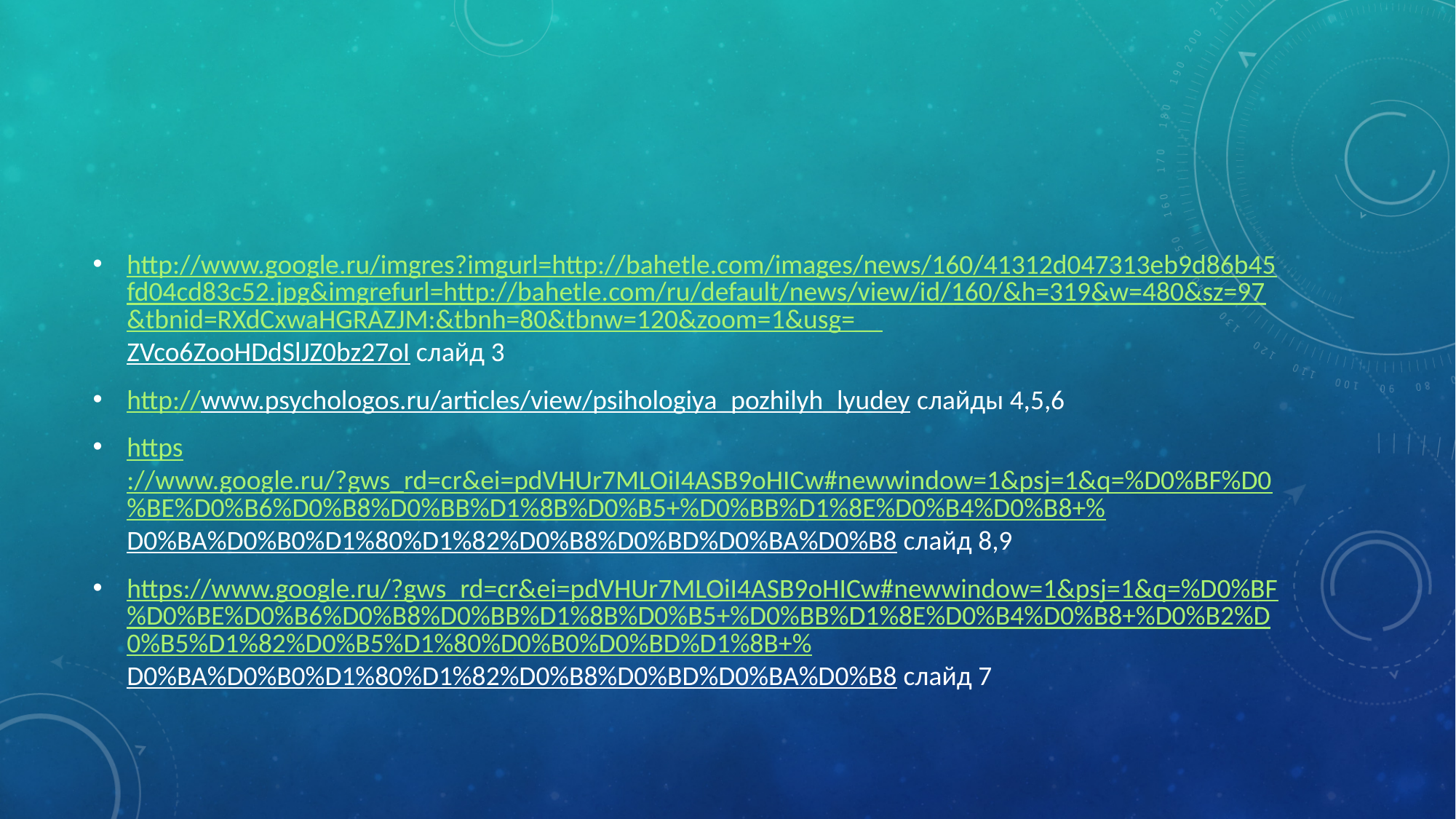

#
http://www.google.ru/imgres?imgurl=http://bahetle.com/images/news/160/41312d047313eb9d86b45fd04cd83c52.jpg&imgrefurl=http://bahetle.com/ru/default/news/view/id/160/&h=319&w=480&sz=97&tbnid=RXdCxwaHGRAZJM:&tbnh=80&tbnw=120&zoom=1&usg=__ZVco6ZooHDdSlJZ0bz27oI слайд 3
http://www.psychologos.ru/articles/view/psihologiya_pozhilyh_lyudey слайды 4,5,6
https://www.google.ru/?gws_rd=cr&ei=pdVHUr7MLOiI4ASB9oHICw#newwindow=1&psj=1&q=%D0%BF%D0%BE%D0%B6%D0%B8%D0%BB%D1%8B%D0%B5+%D0%BB%D1%8E%D0%B4%D0%B8+%D0%BA%D0%B0%D1%80%D1%82%D0%B8%D0%BD%D0%BA%D0%B8 слайд 8,9
https://www.google.ru/?gws_rd=cr&ei=pdVHUr7MLOiI4ASB9oHICw#newwindow=1&psj=1&q=%D0%BF%D0%BE%D0%B6%D0%B8%D0%BB%D1%8B%D0%B5+%D0%BB%D1%8E%D0%B4%D0%B8+%D0%B2%D0%B5%D1%82%D0%B5%D1%80%D0%B0%D0%BD%D1%8B+%D0%BA%D0%B0%D1%80%D1%82%D0%B8%D0%BD%D0%BA%D0%B8 слайд 7